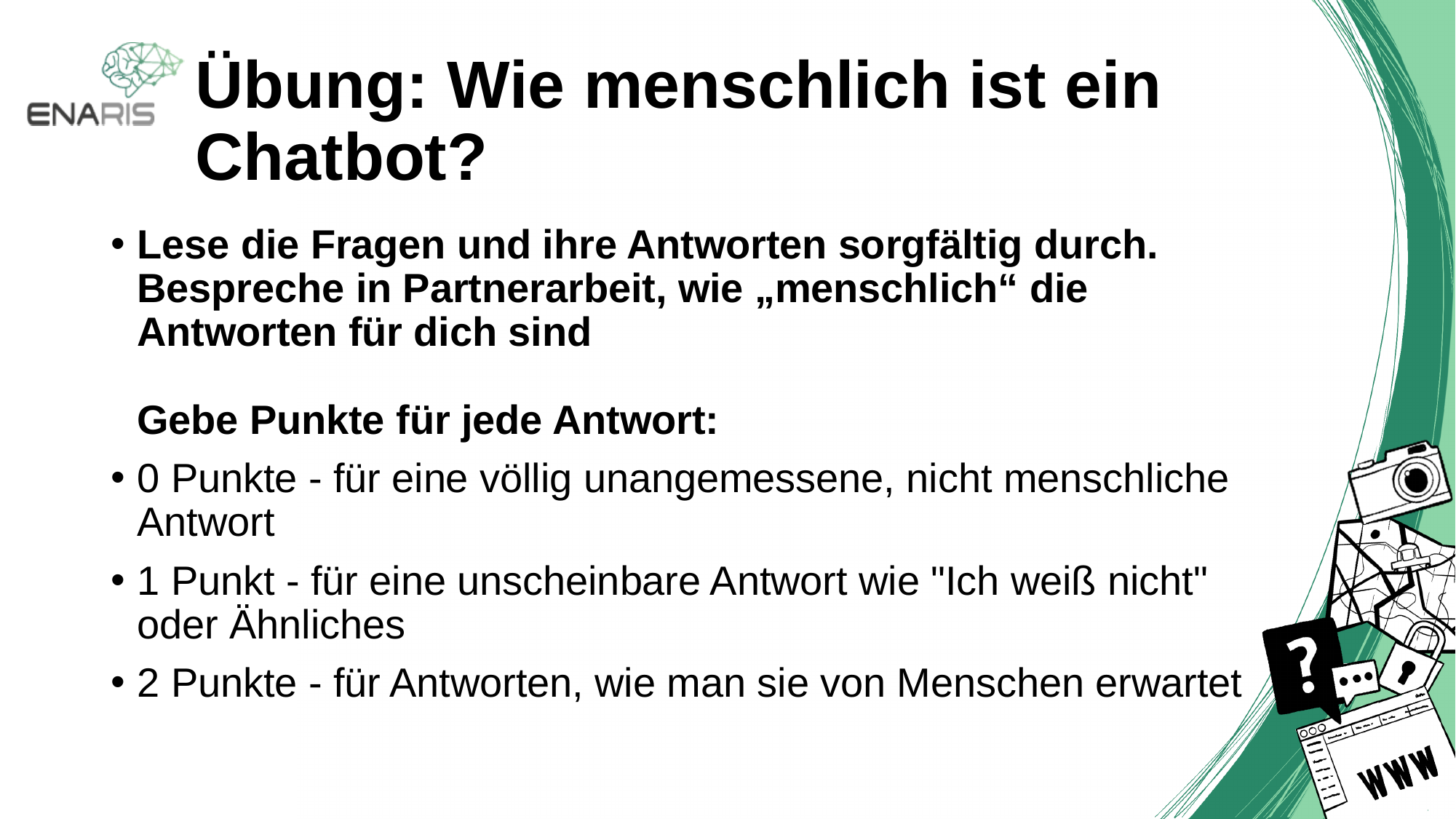

# Übung: Wie menschlich ist ein Chatbot?
Lese die Fragen und ihre Antworten sorgfältig durch. Bespreche in Partnerarbeit, wie „menschlich“ die Antworten für dich sind
Gebe Punkte für jede Antwort:
0 Punkte - für eine völlig unangemessene, nicht menschliche Antwort
1 Punkt - für eine unscheinbare Antwort wie "Ich weiß nicht" oder Ähnliches
2 Punkte - für Antworten, wie man sie von Menschen erwartet